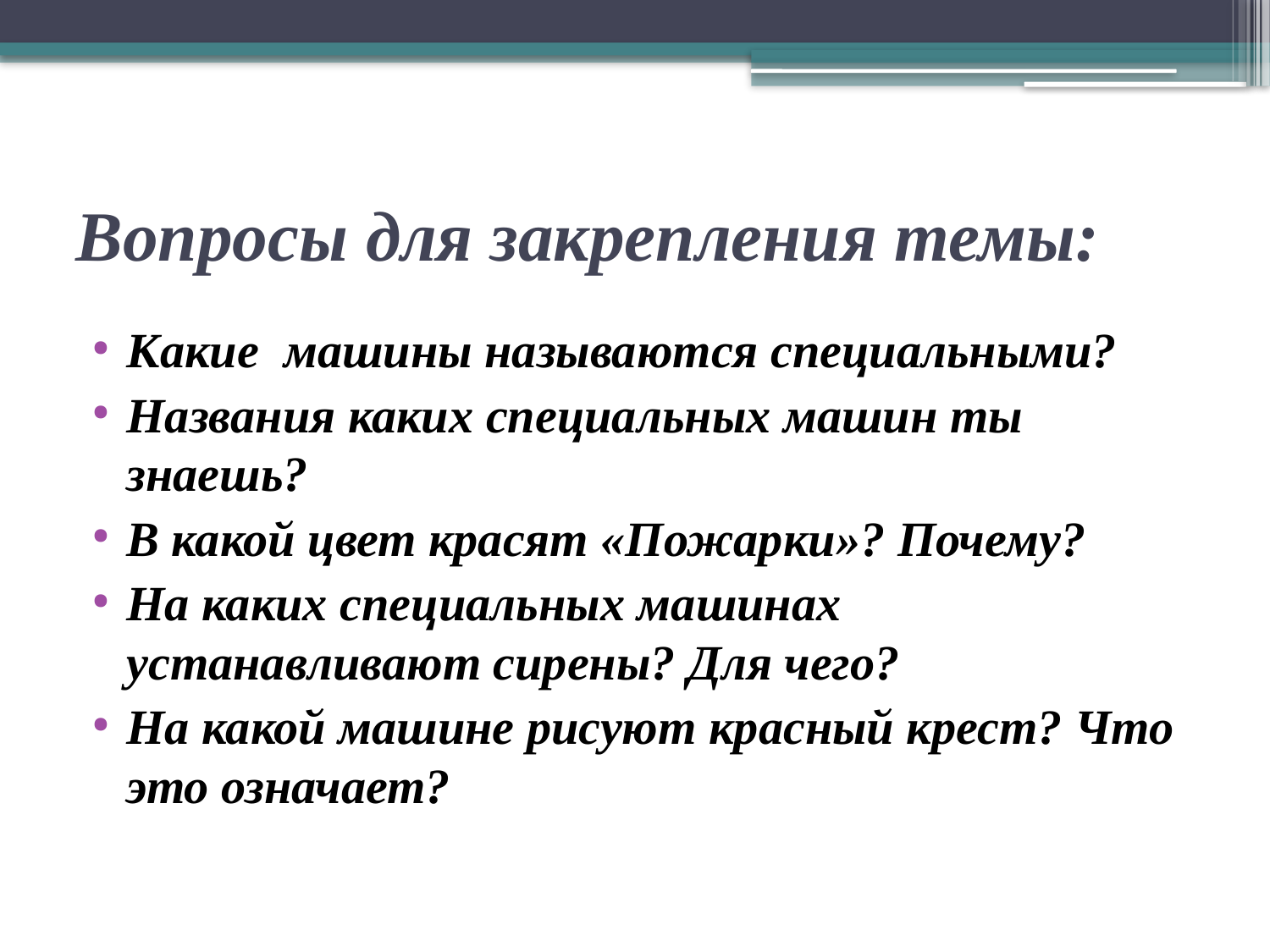

# Вопросы для закрепления темы:
Какие  машины называются специальными?
Названия каких специальных машин ты знаешь?
В какой цвет красят «Пожарки»? Почему?
На каких специальных машинах устанавливают сирены? Для чего?
На какой машине рисуют красный крест? Что это означает?